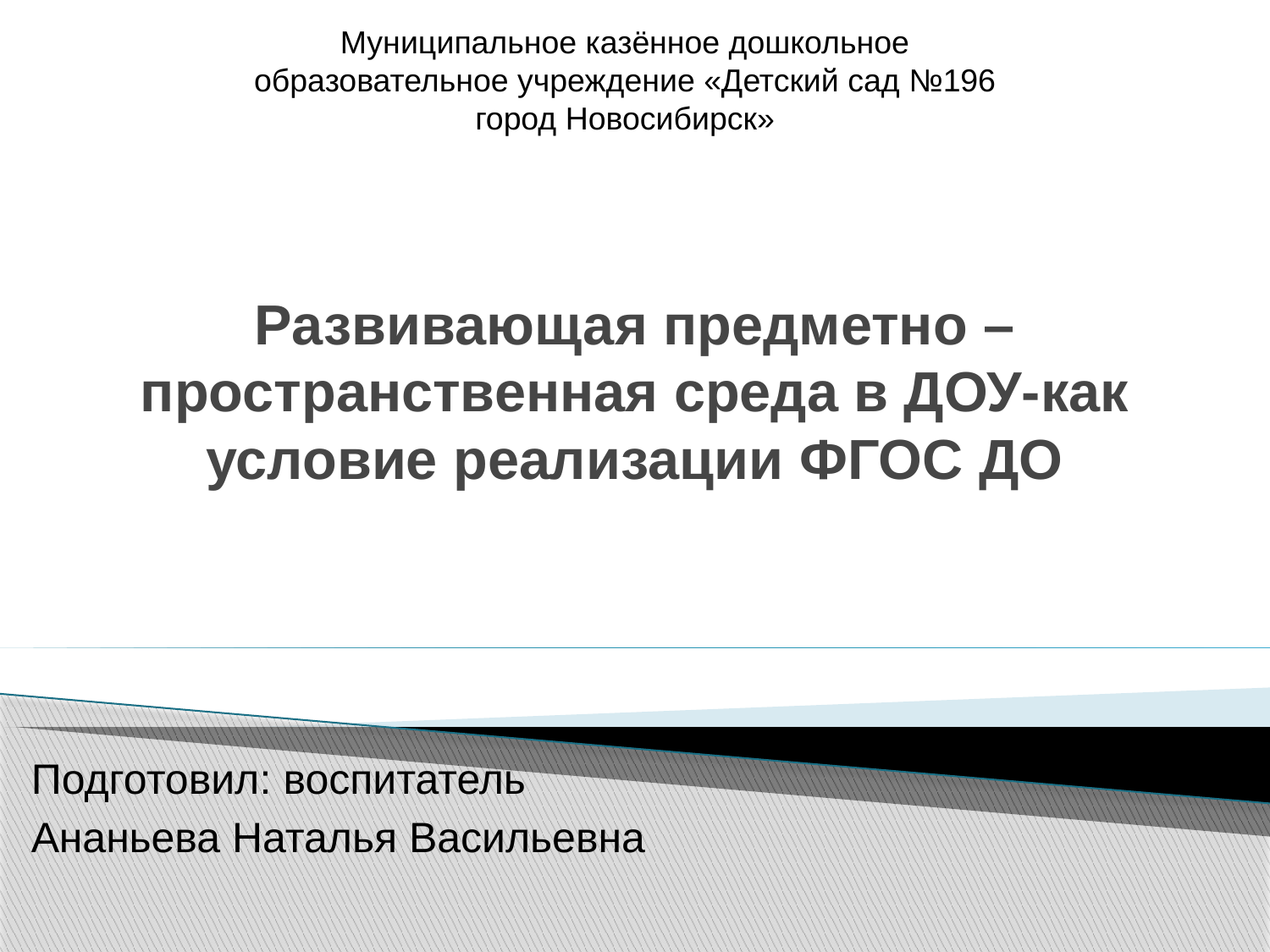

Муниципальное казённое дошкольное образовательное учреждение «Детский сад №196 город Новосибирск»
# Развивающая предметно – пространственная среда в ДОУ-как условие реализации ФГОС ДО
Подготовил: воспитатель
Ананьева Наталья Васильевна